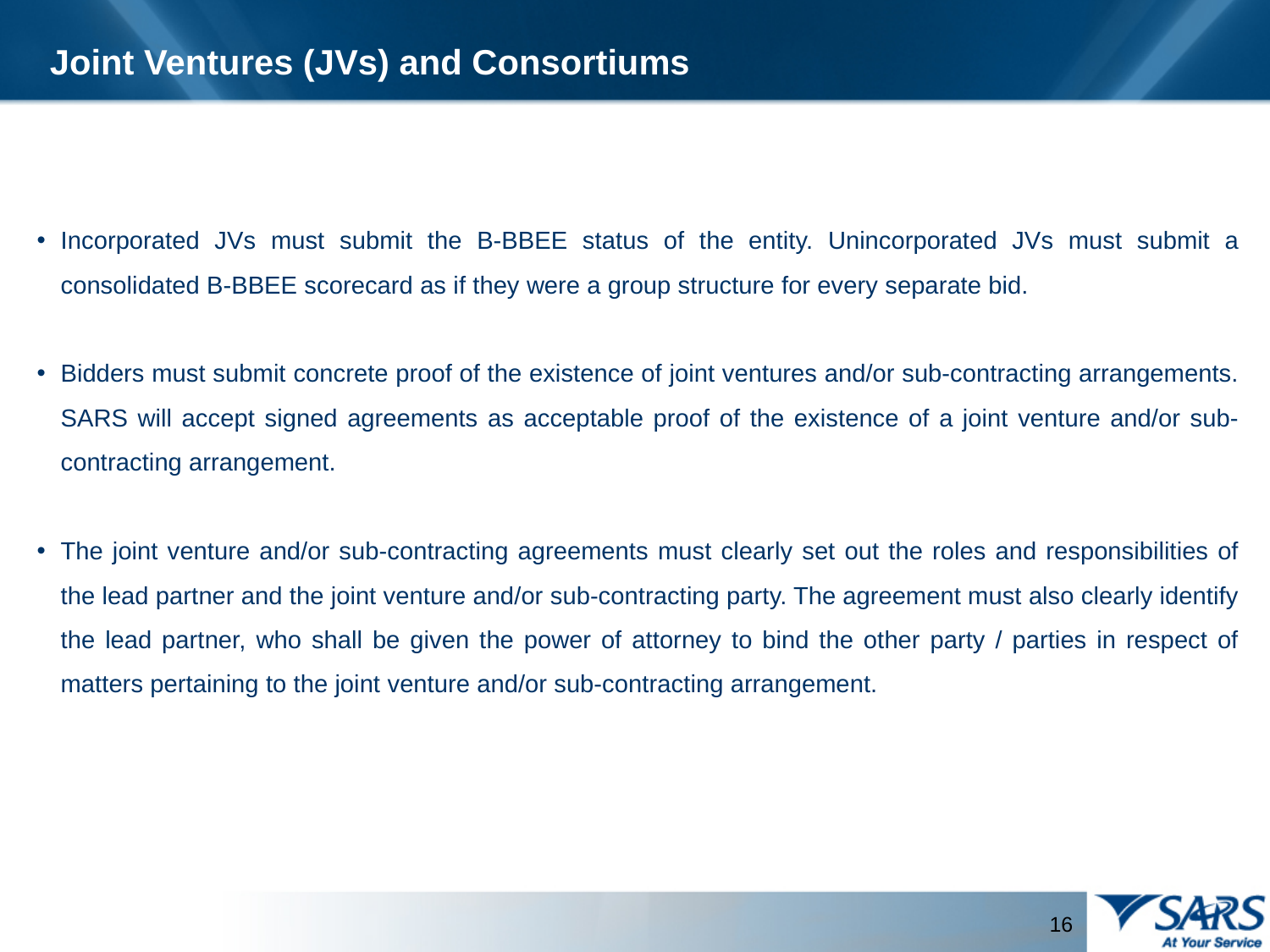

Joint Ventures (JVs) and Consortiums
Incorporated JVs must submit the B-BBEE status of the entity. Unincorporated JVs must submit a consolidated B-BBEE scorecard as if they were a group structure for every separate bid.

Bidders must submit concrete proof of the existence of joint ventures and/or sub-contracting arrangements. SARS will accept signed agreements as acceptable proof of the existence of a joint venture and/or sub-contracting arrangement.

The joint venture and/or sub-contracting agreements must clearly set out the roles and responsibilities of the lead partner and the joint venture and/or sub-contracting party. The agreement must also clearly identify the lead partner, who shall be given the power of attorney to bind the other party / parties in respect of matters pertaining to the joint venture and/or sub-contracting arrangement.
16